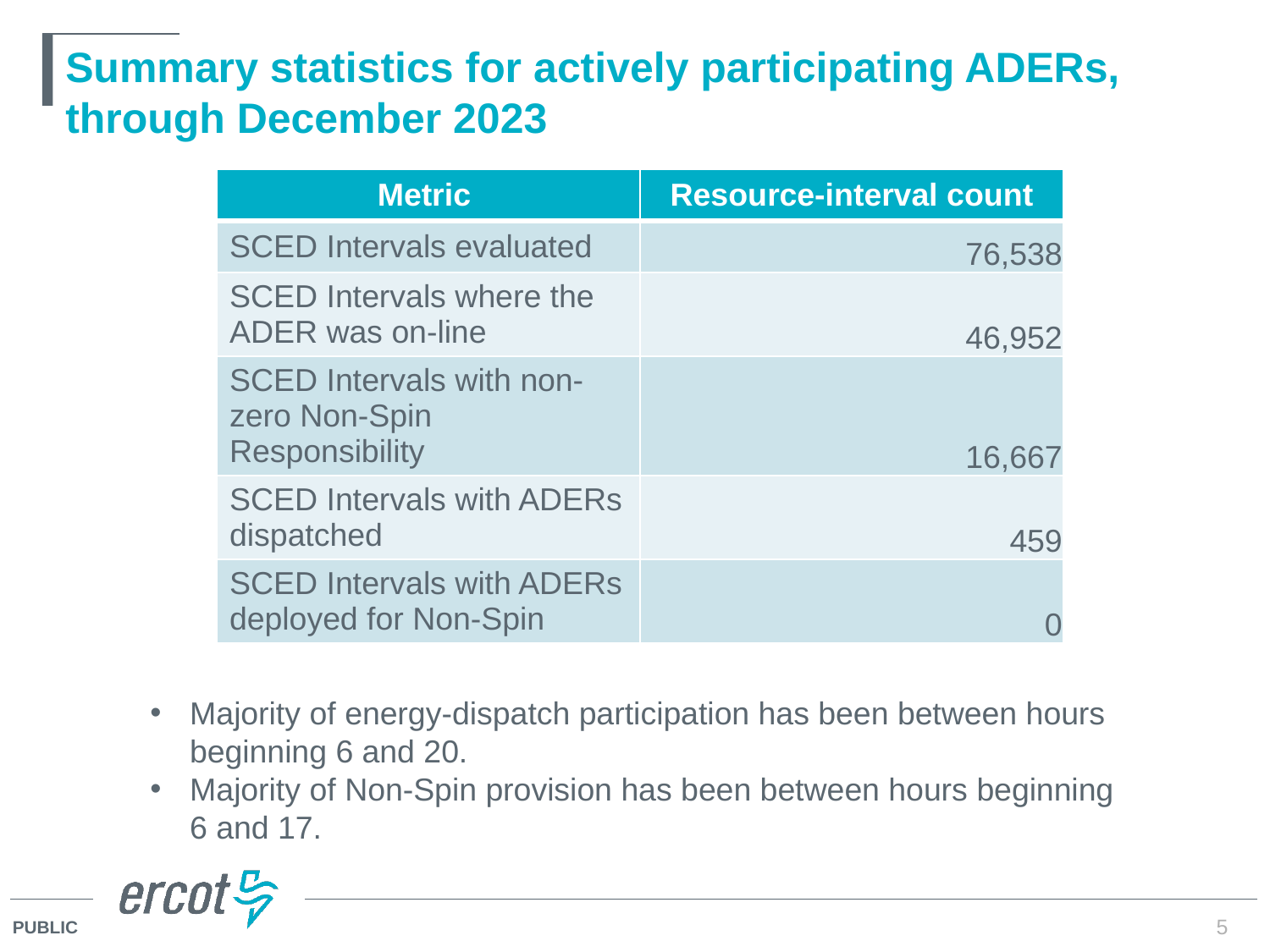

# Summary statistics for actively participating ADERs, through December 2023
| Metric | Resource-interval count |
| --- | --- |
| SCED Intervals evaluated | 76,538 |
| SCED Intervals where the ADER was on-line | 46,952 |
| SCED Intervals with non-zero Non-Spin Responsibility | 16,667 |
| SCED Intervals with ADERs dispatched | 459 |
| SCED Intervals with ADERs deployed for Non-Spin | 0 |
Majority of energy-dispatch participation has been between hours beginning 6 and 20.
Majority of Non-Spin provision has been between hours beginning 6 and 17.
5